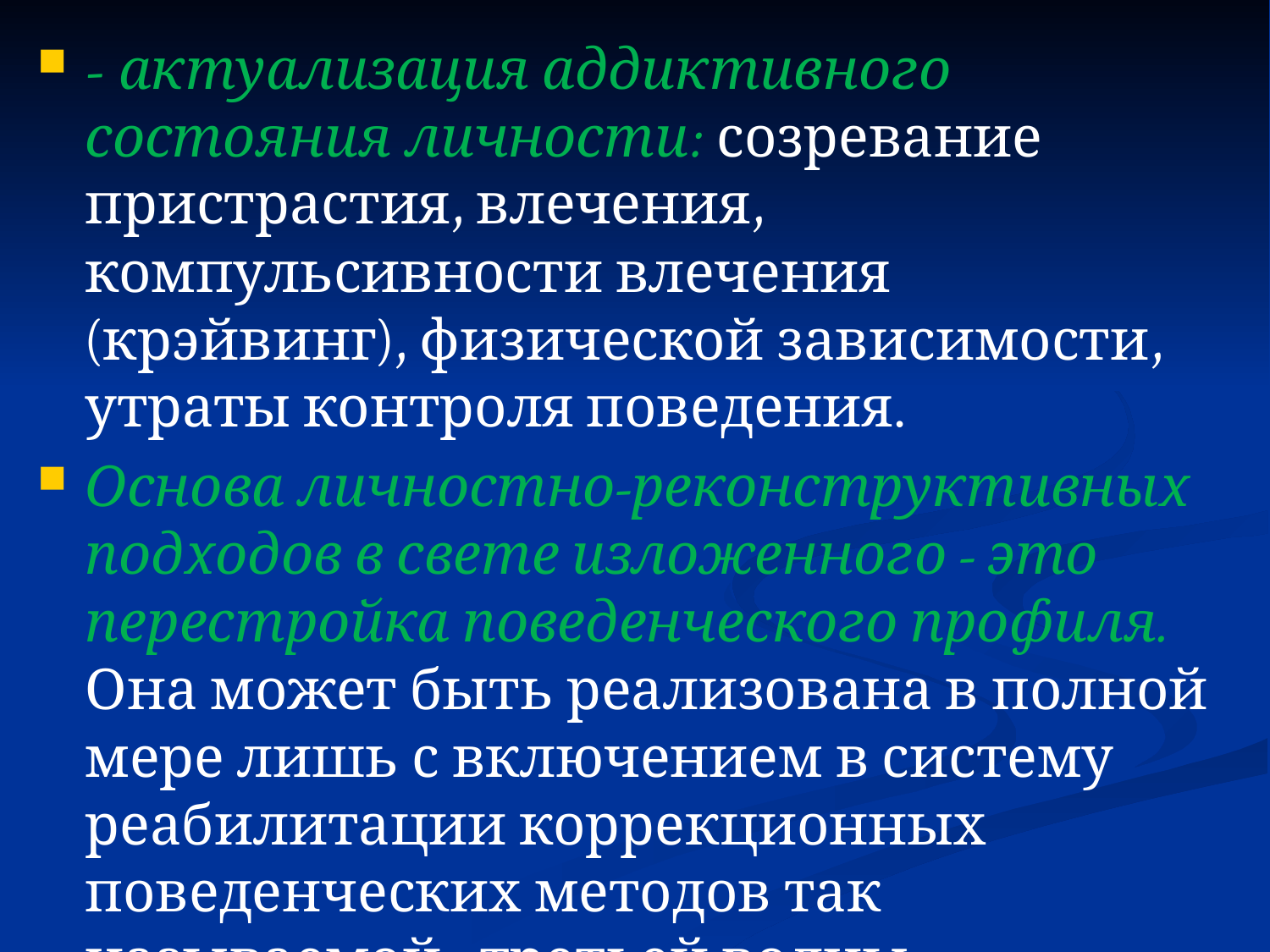

- актуализация аддиктивного состояния личности: созревание пристрастия, влечения, компульсивности влечения (крэйвинг), физической зависимости, утраты контроля поведения.
Основа личностно-реконструктивных подходов в свете изложенного - это перестройка поведенческого профиля. Она может быть реализована в полной мере лишь с включением в систему реабилитации коррекционных поведенческих методов так называемой «третьей волны»: мультимодальных, диалектических и когнитивно-поведенческих.